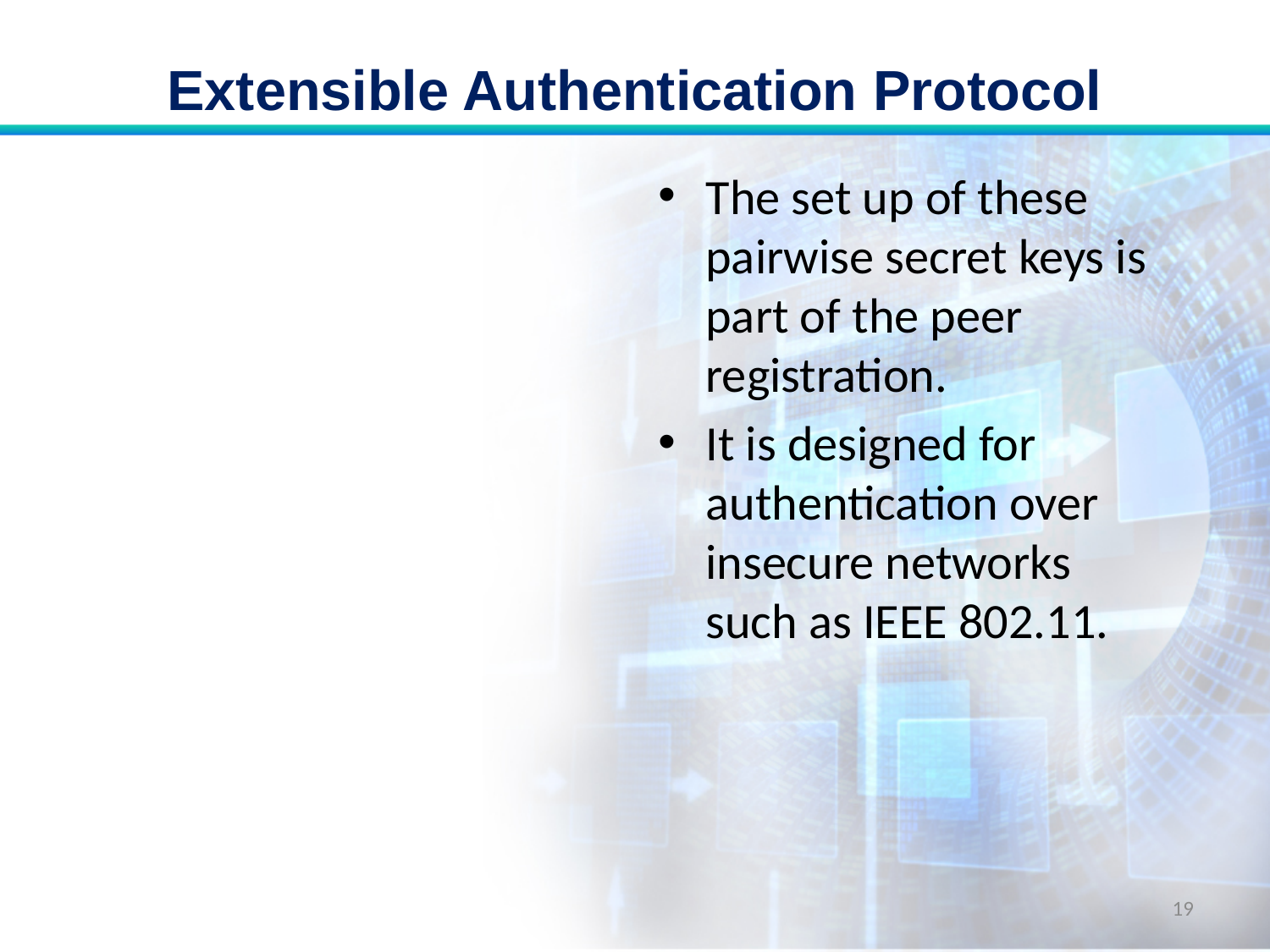

# Extensible Authentication Protocol
The set up of these pairwise secret keys is part of the peer registration.
It is designed for authentication over insecure networks such as IEEE 802.11.
19